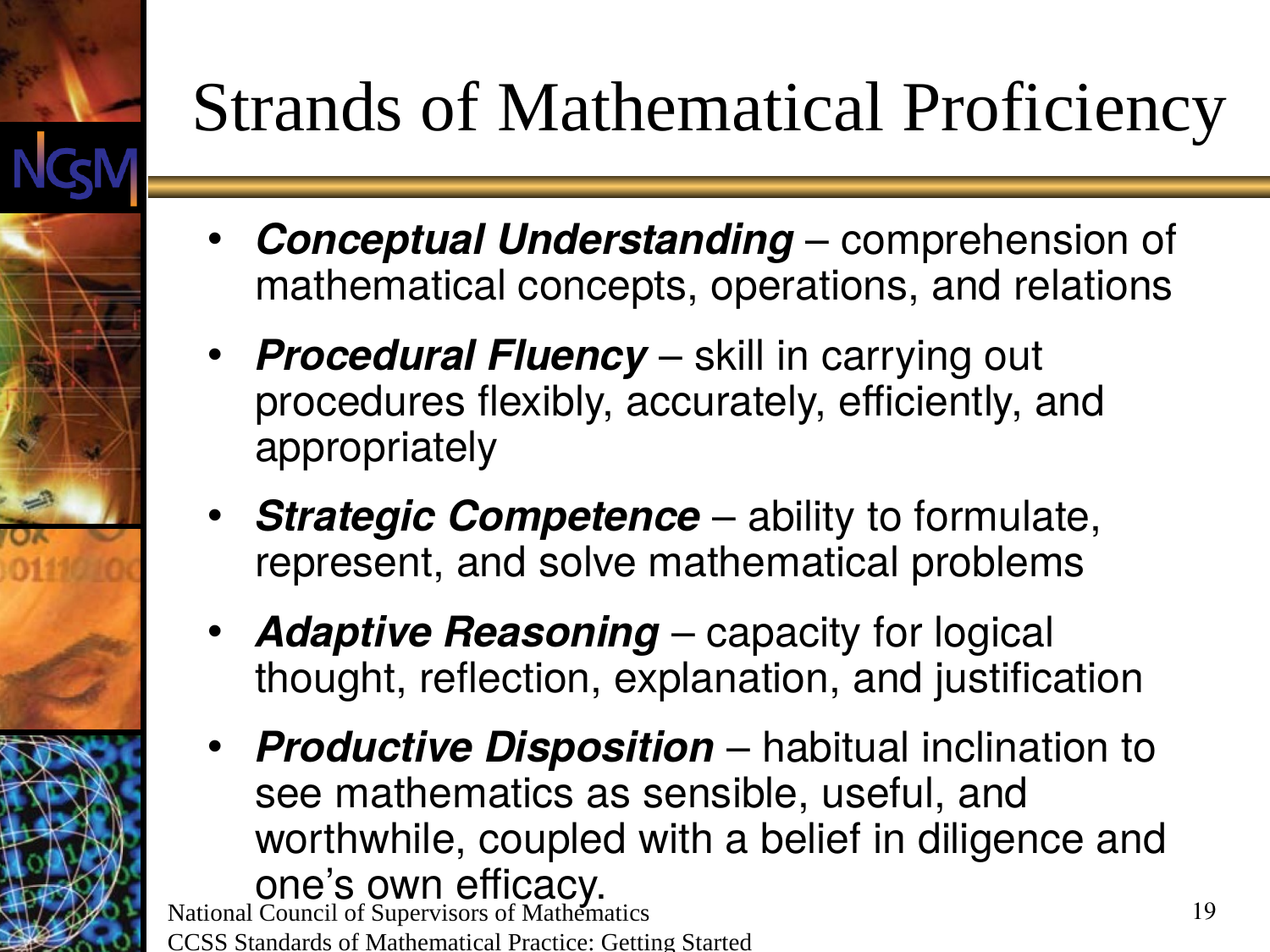

Strands of Mathematical Proficiency
Conceptual Understanding – comprehension of mathematical concepts, operations, and relations

Procedural Fluency – skill in carrying out procedures flexibly, accurately, efficiently, and appropriately

Strategic Competence – ability to formulate, represent, and solve mathematical problems

Adaptive Reasoning – capacity for logical thought, reflection, explanation, and justification

Productive Disposition – habitual inclination to see mathematics as sensible, useful, and worthwhile, coupled with a belief in diligence and one’s own efficacy.
19